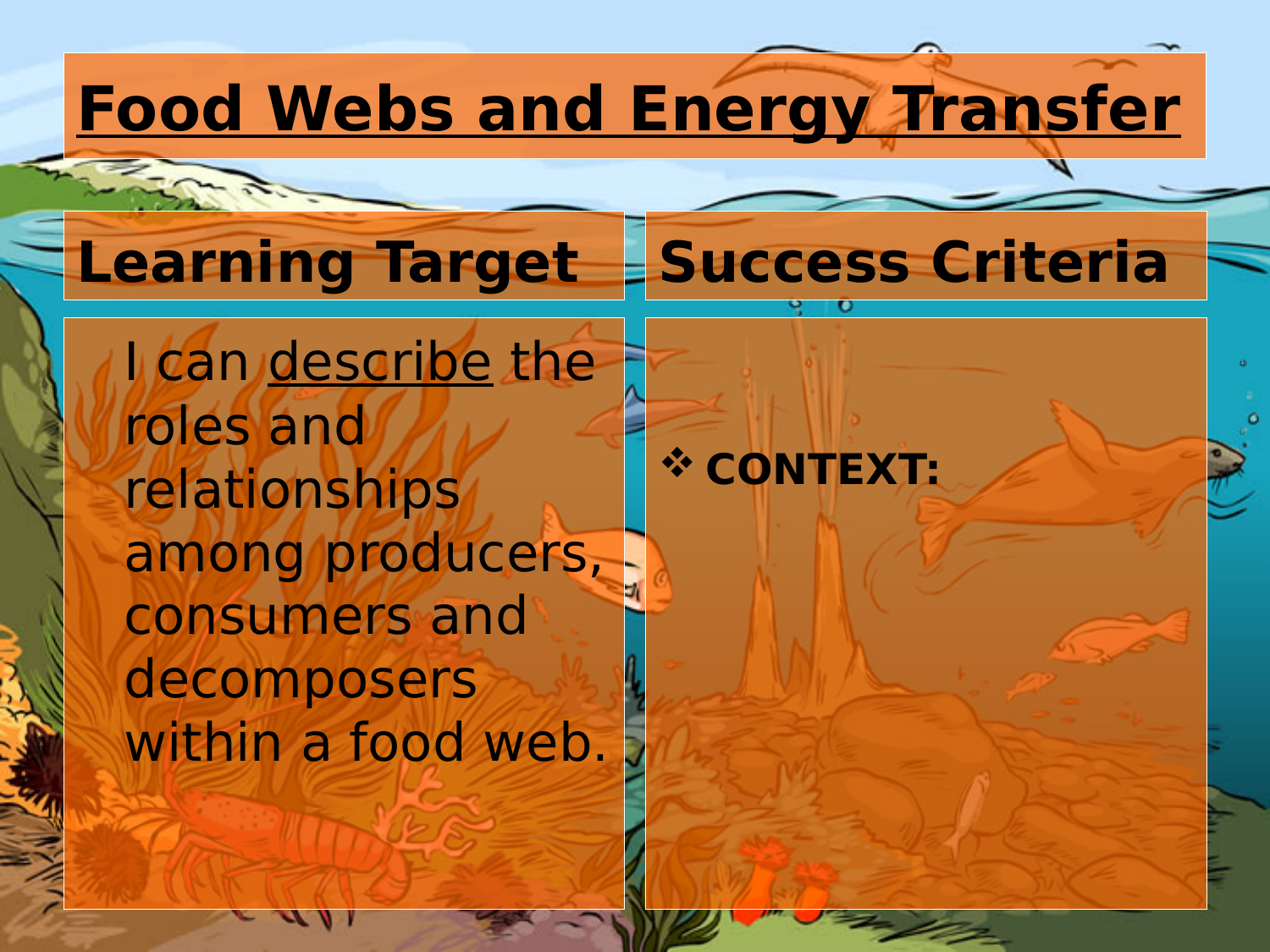

# Food Webs and Energy Transfer
Learning Target
Success Criteria
	I can describe the roles and relationships among producers, consumers and decomposers within a food web.

CONTEXT: